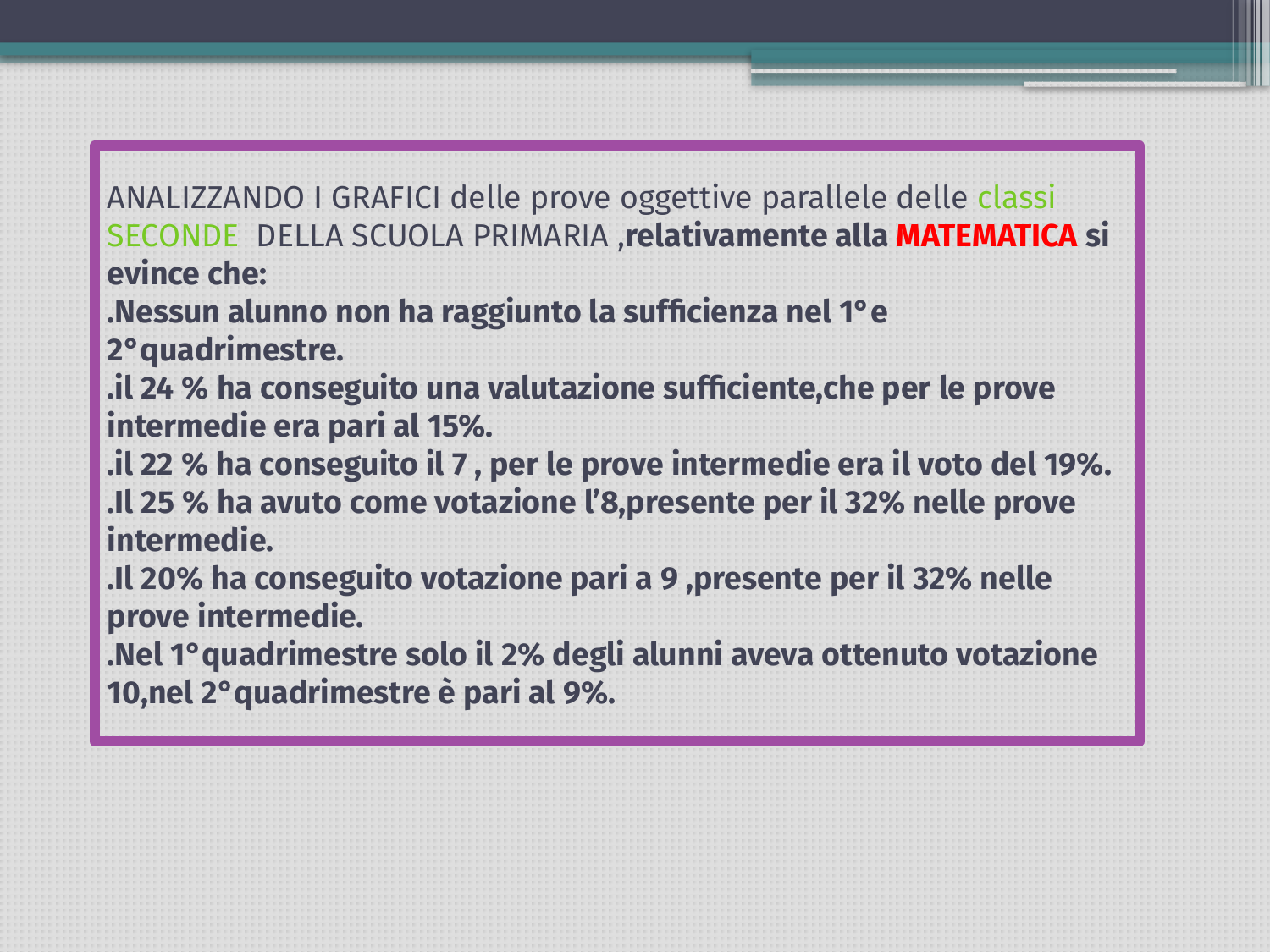

# ANALIZZANDO I GRAFICI delle prove oggettive parallele delle classi SECONDE  DELLA SCUOLA PRIMARIA ,relativamente alla MATEMATICA si evince che: .Nessun alunno non ha raggiunto la sufficienza nel 1°e 2°quadrimestre. .il 24 % ha conseguito una valutazione sufficiente,che per le prove intermedie era pari al 15%. .il 22 % ha conseguito il 7 , per le prove intermedie era il voto del 19%. .Il 25 % ha avuto come votazione l’8,presente per il 32% nelle prove intermedie. .Il 20% ha conseguito votazione pari a 9 ,presente per il 32% nelle prove intermedie. .Nel 1°quadrimestre solo il 2% degli alunni aveva ottenuto votazione 10,nel 2°quadrimestre è pari al 9%.